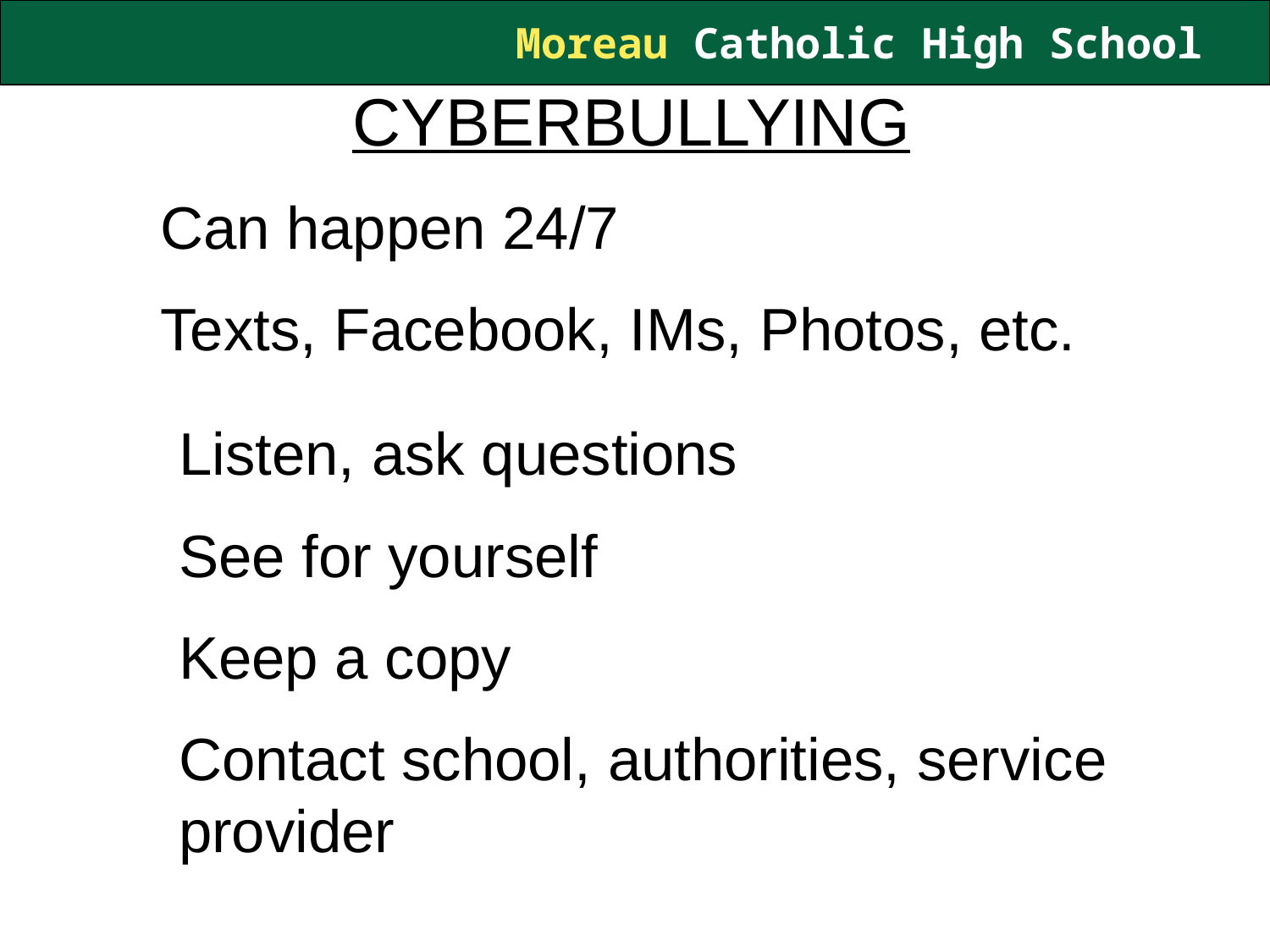

CYBERBULLYING
Can happen 24/7
Texts, Facebook, IMs, Photos, etc.
Listen, ask questions
See for yourself
Keep a copy
Contact school, authorities, service provider